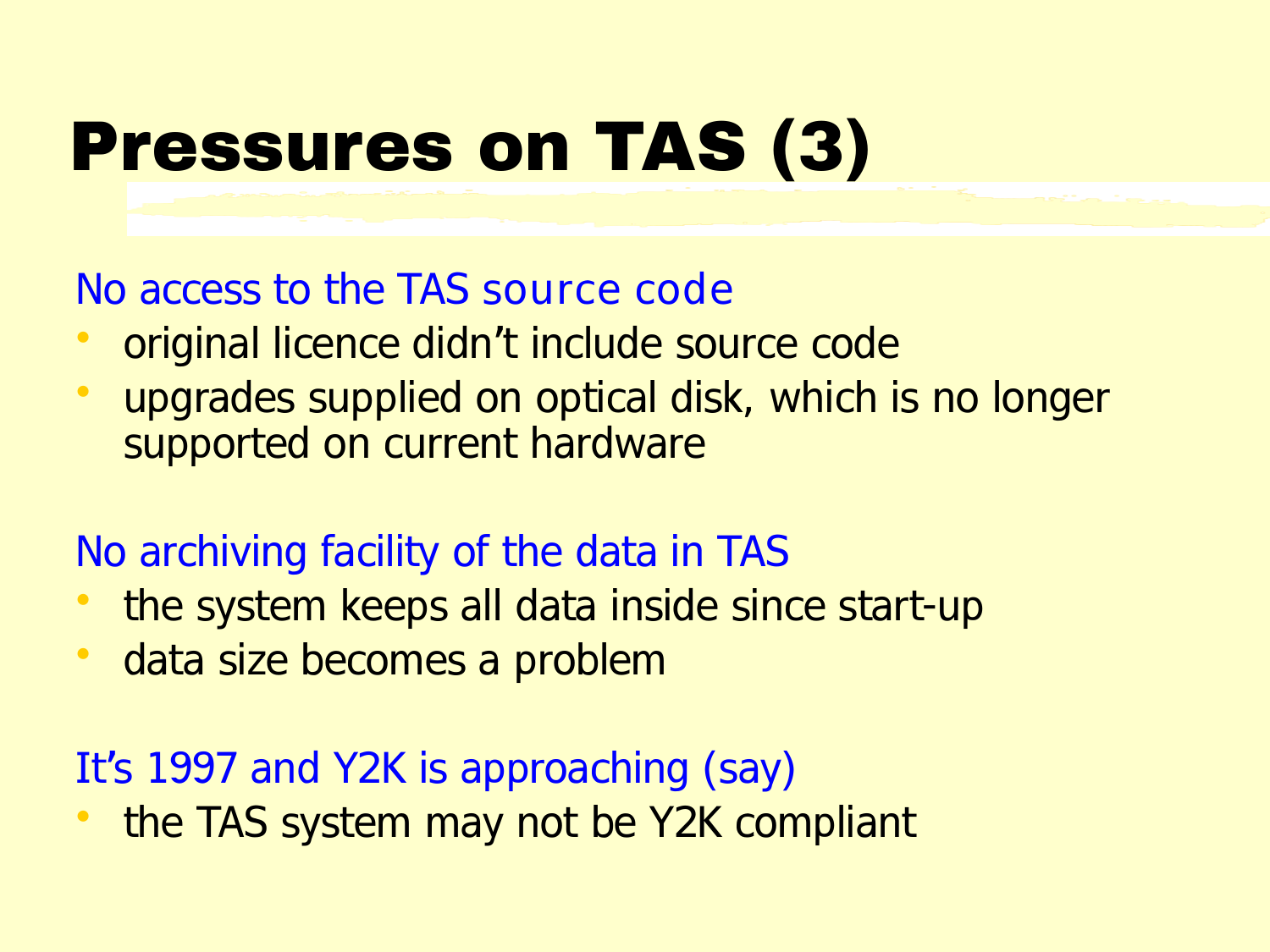

Pressures on TAS (3)
No access to the TAS source code
original licence didn’t include source code
upgrades supplied on optical disk, which is no longer supported on current hardware

No archiving facility of the data in TAS
the system keeps all data inside since start-up
data size becomes a problem

It’s 1997 and Y2K is approaching (say)
the TAS system may not be Y2K compliant